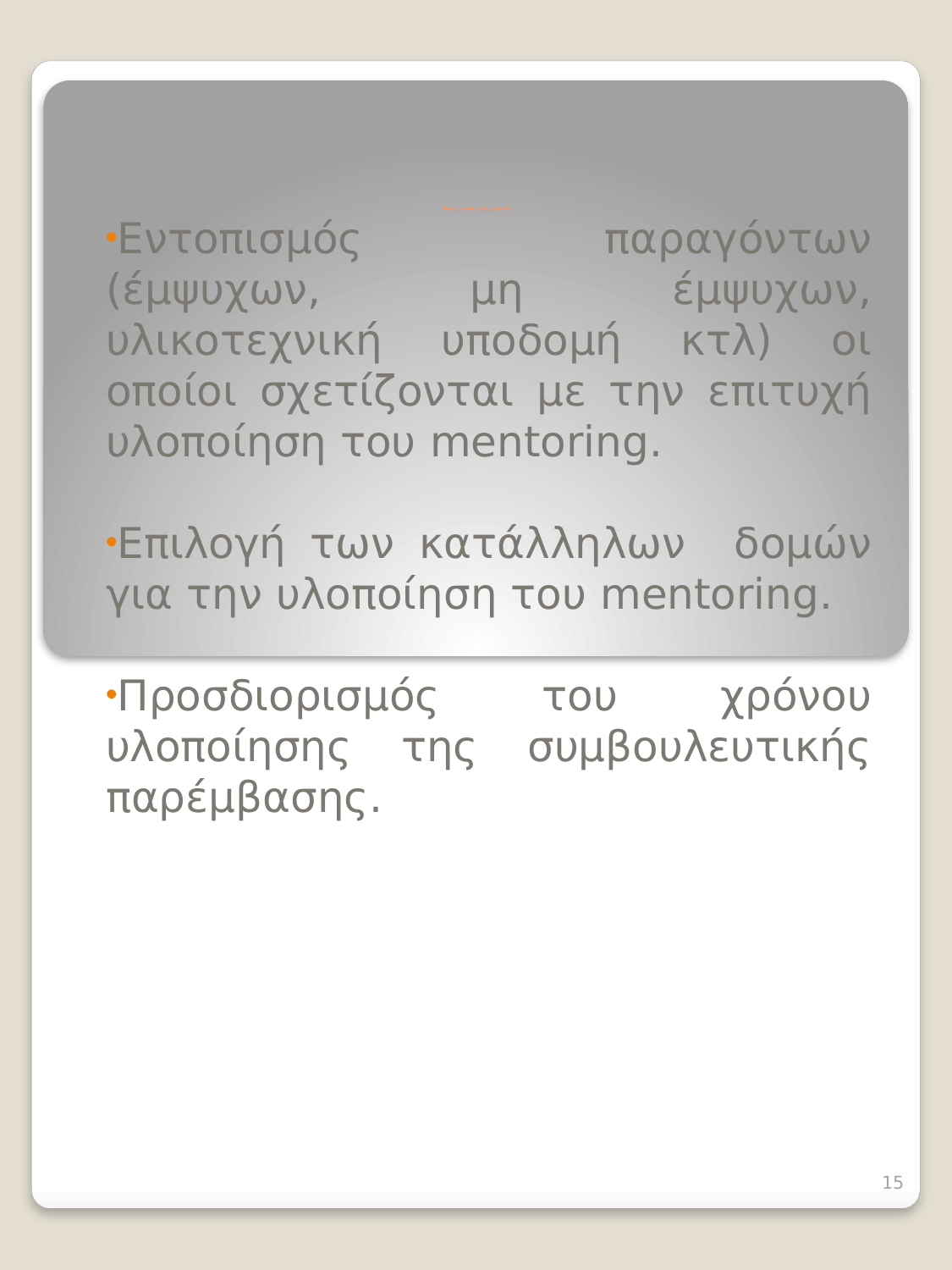

# Φάσεις ανάπτυξης μοντέλου
Εντοπισμός παραγόντων (έμψυχων, μη έμψυχων, υλικοτεχνική υποδομή κτλ) οι οποίοι σχετίζονται με την επιτυχή υλοποίηση του mentoring.

Επιλογή των κατάλληλων  δομών για την υλοποίηση του mentoring.

Προσδιορισμός του χρόνου υλοποίησης της συμβουλευτικής παρέμβασης.

15